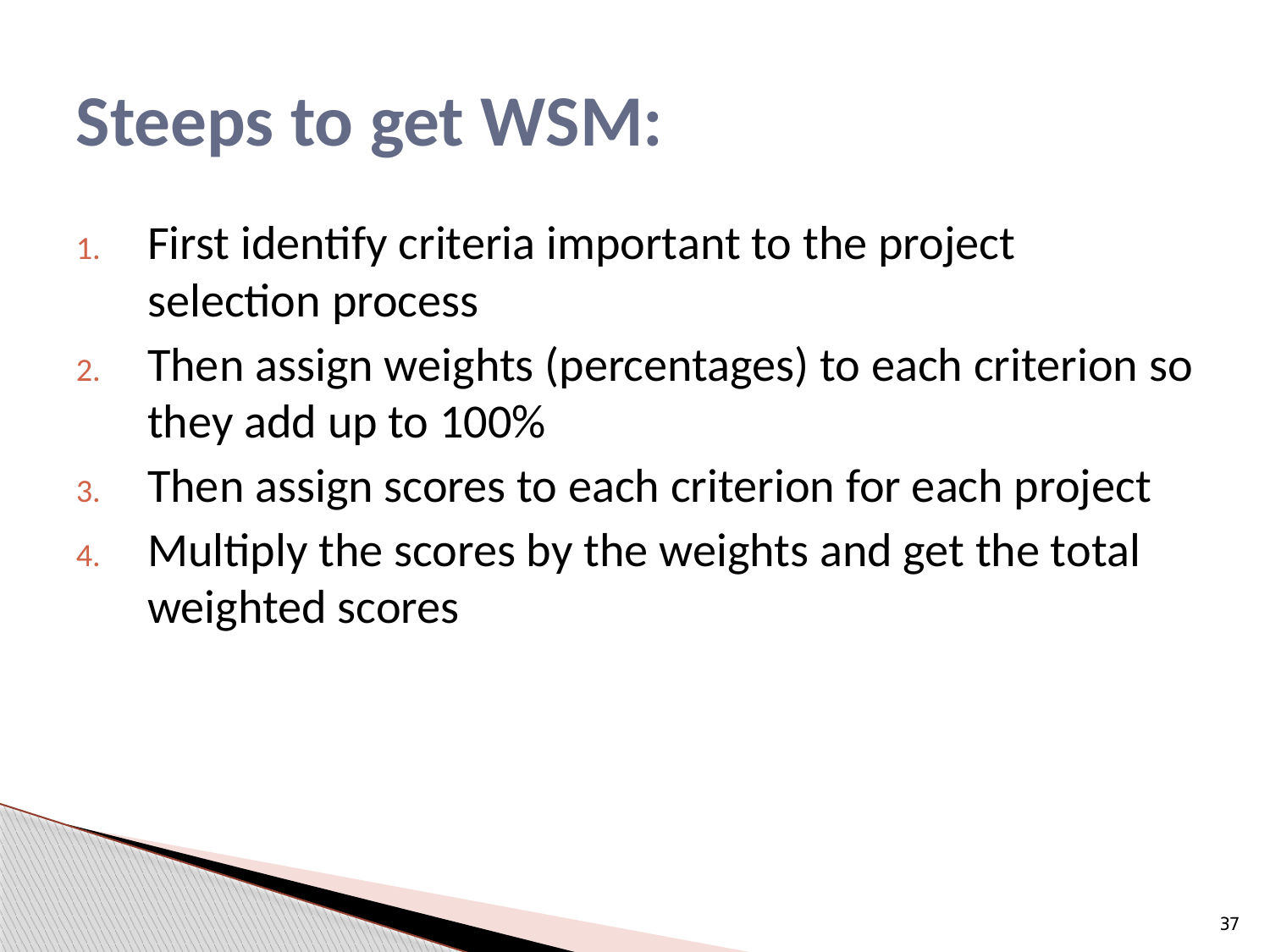

# Steeps to get WSM:
First identify criteria important to the project selection process
Then assign weights (percentages) to each criterion so they add up to 100%
Then assign scores to each criterion for each project
Multiply the scores by the weights and get the total weighted scores

37